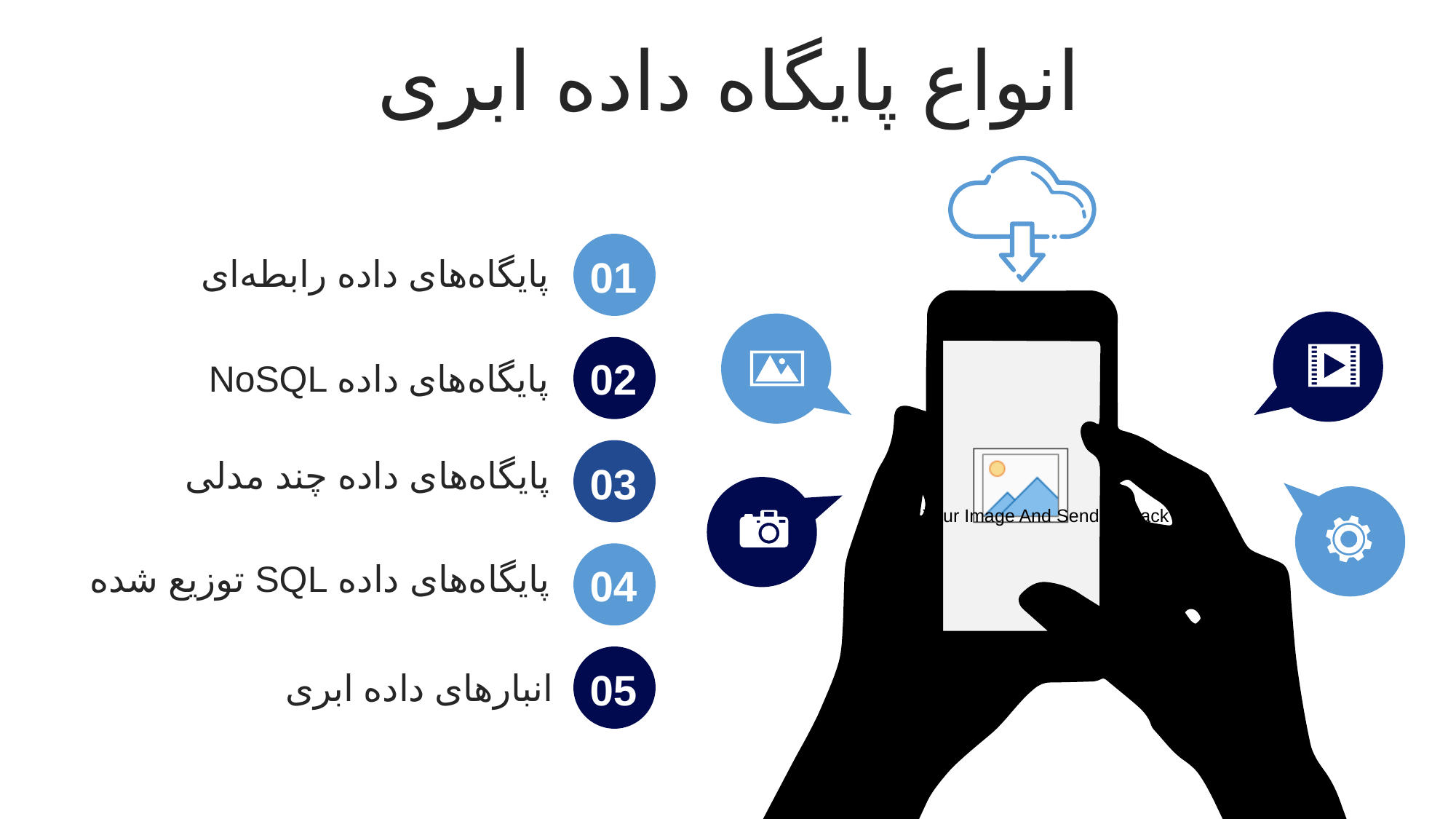

انواع پایگاه داده ابری

01
پایگاه‌های داده رابطه‌ای

02
پایگاه‌های داده NoSQL

پایگاه‌های داده چند مدلی
03

پایگاه‌های داده SQL توزیع شده
04

05
انبارهای داده ابری